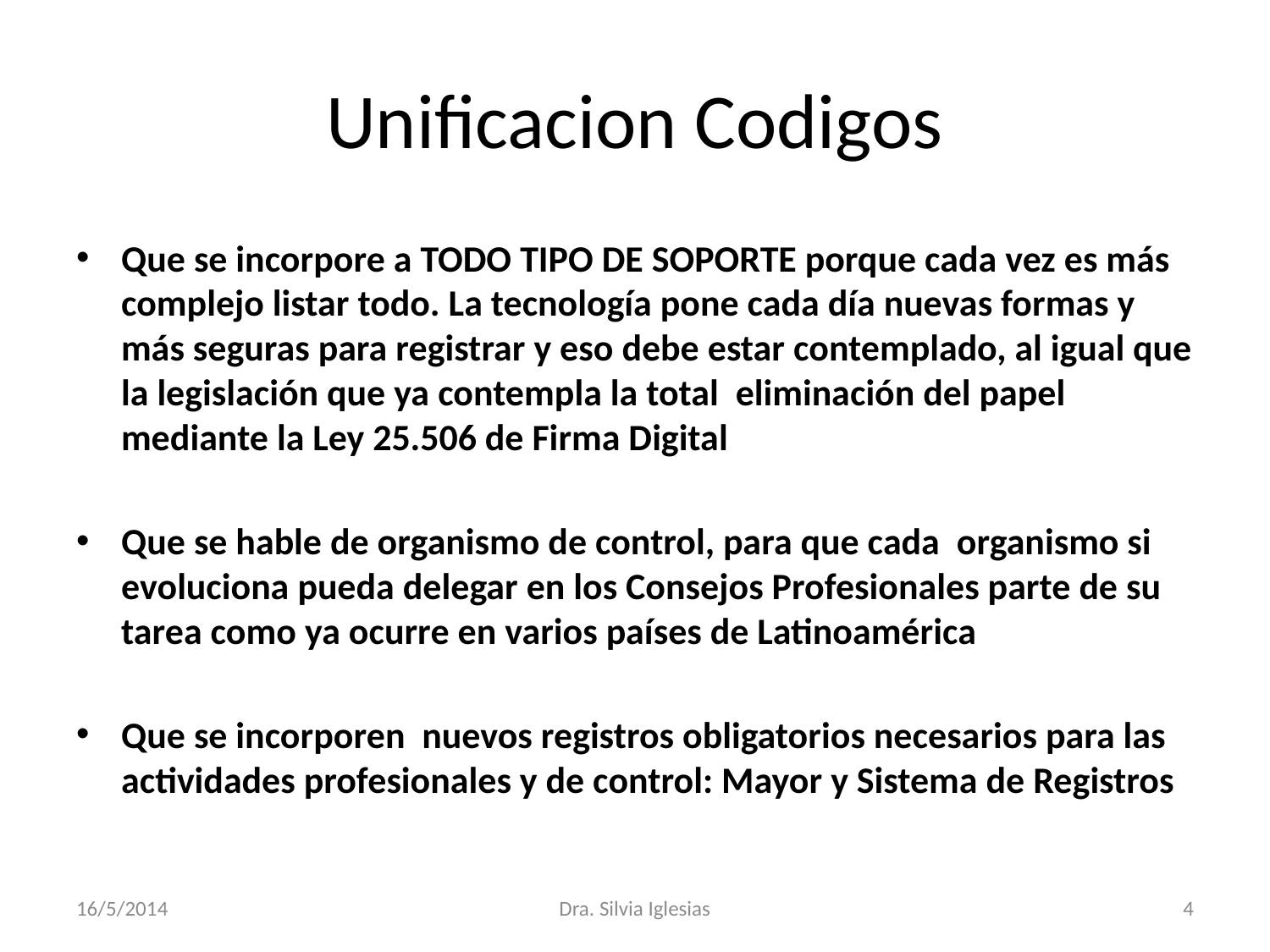

# Unificacion Codigos

Que se incorpore a TODO TIPO DE SOPORTE porque cada vez es más complejo listar todo. La tecnología pone cada día nuevas formas y más seguras para registrar y eso debe estar contemplado, al igual que la legislación que ya contempla la total  eliminación del papel mediante la Ley 25.506 de Firma Digital

Que se hable de organismo de control, para que cada  organismo si evoluciona pueda delegar en los Consejos Profesionales parte de su tarea como ya ocurre en varios países de Latinoamérica

Que se incorporen  nuevos registros obligatorios necesarios para las actividades profesionales y de control: Mayor y Sistema de Registros
16/5/2014
Dra. Silvia Iglesias
4